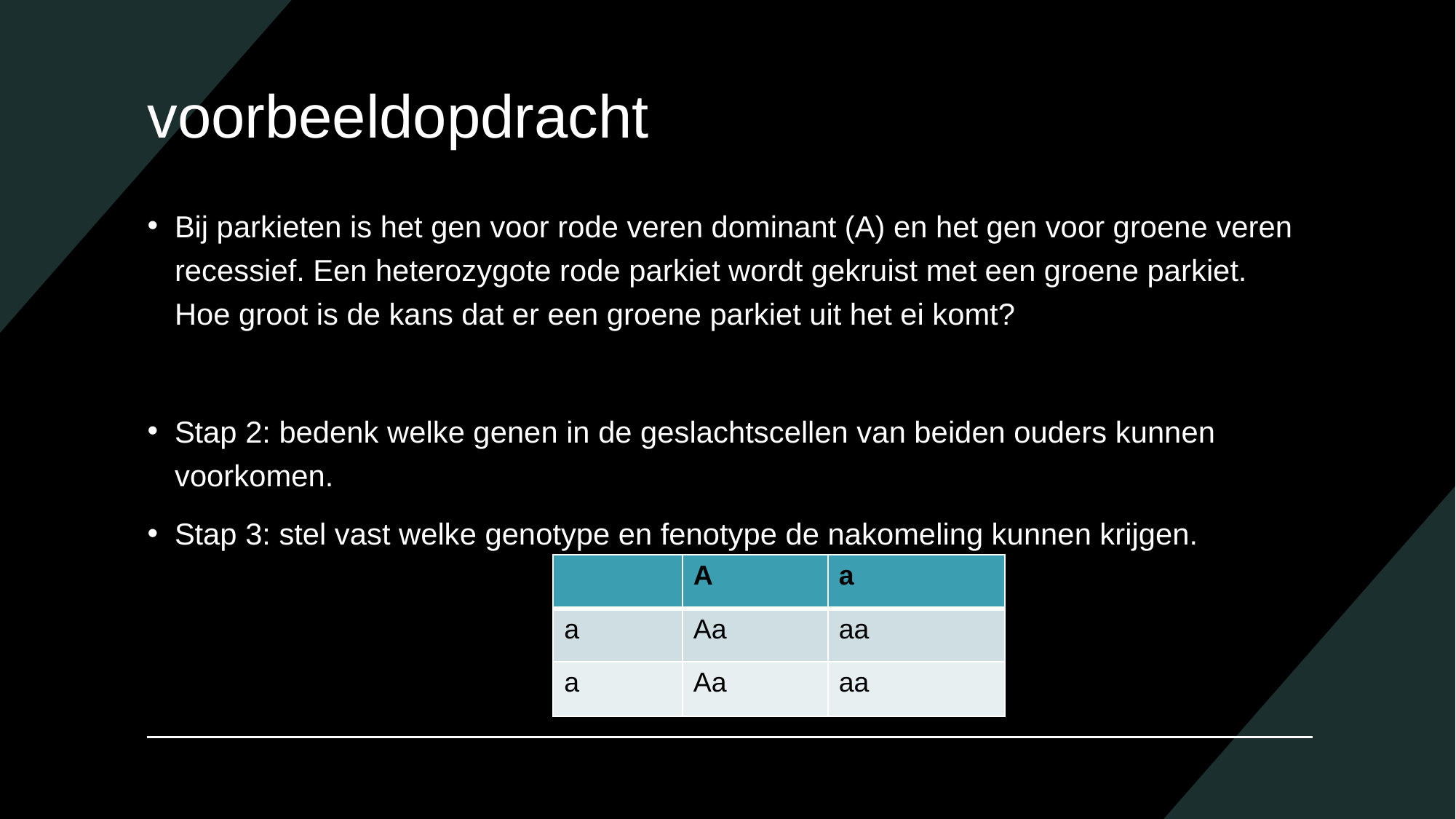

# voorbeeldopdracht
Bij parkieten is het gen voor rode veren dominant (A) en het gen voor groene veren recessief. Een heterozygote rode parkiet wordt gekruist met een groene parkiet. Hoe groot is de kans dat er een groene parkiet uit het ei komt?

Stap 2: bedenk welke genen in de geslachtscellen van beiden ouders kunnen voorkomen.
Stap 3: stel vast welke genotype en fenotype de nakomeling kunnen krijgen.

|  | A | a |
| --- | --- | --- |
| a | Aa | aa |
| a | Aa | aa |